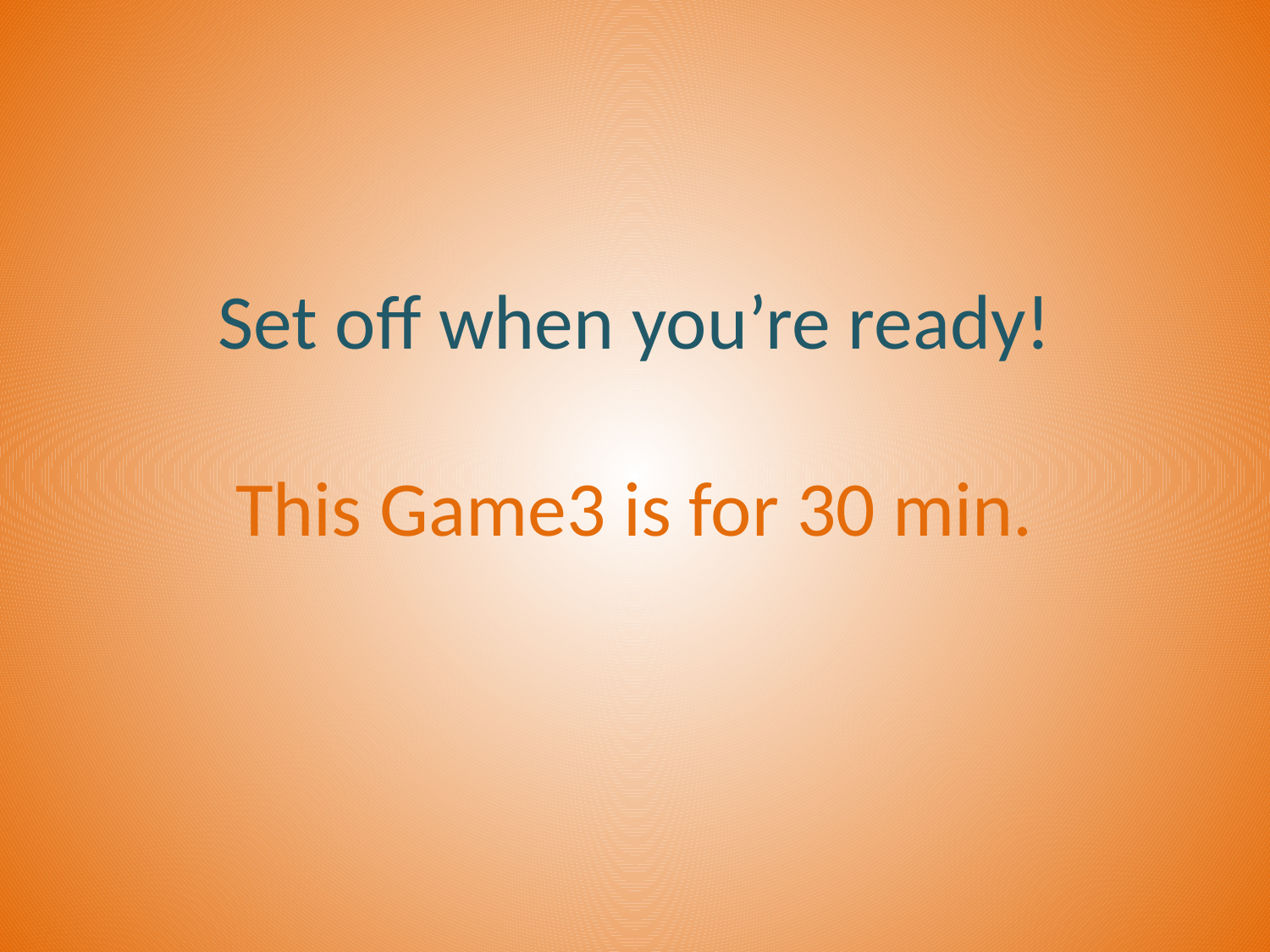

# Set off when you’re ready! This Game3 is for 30 min.